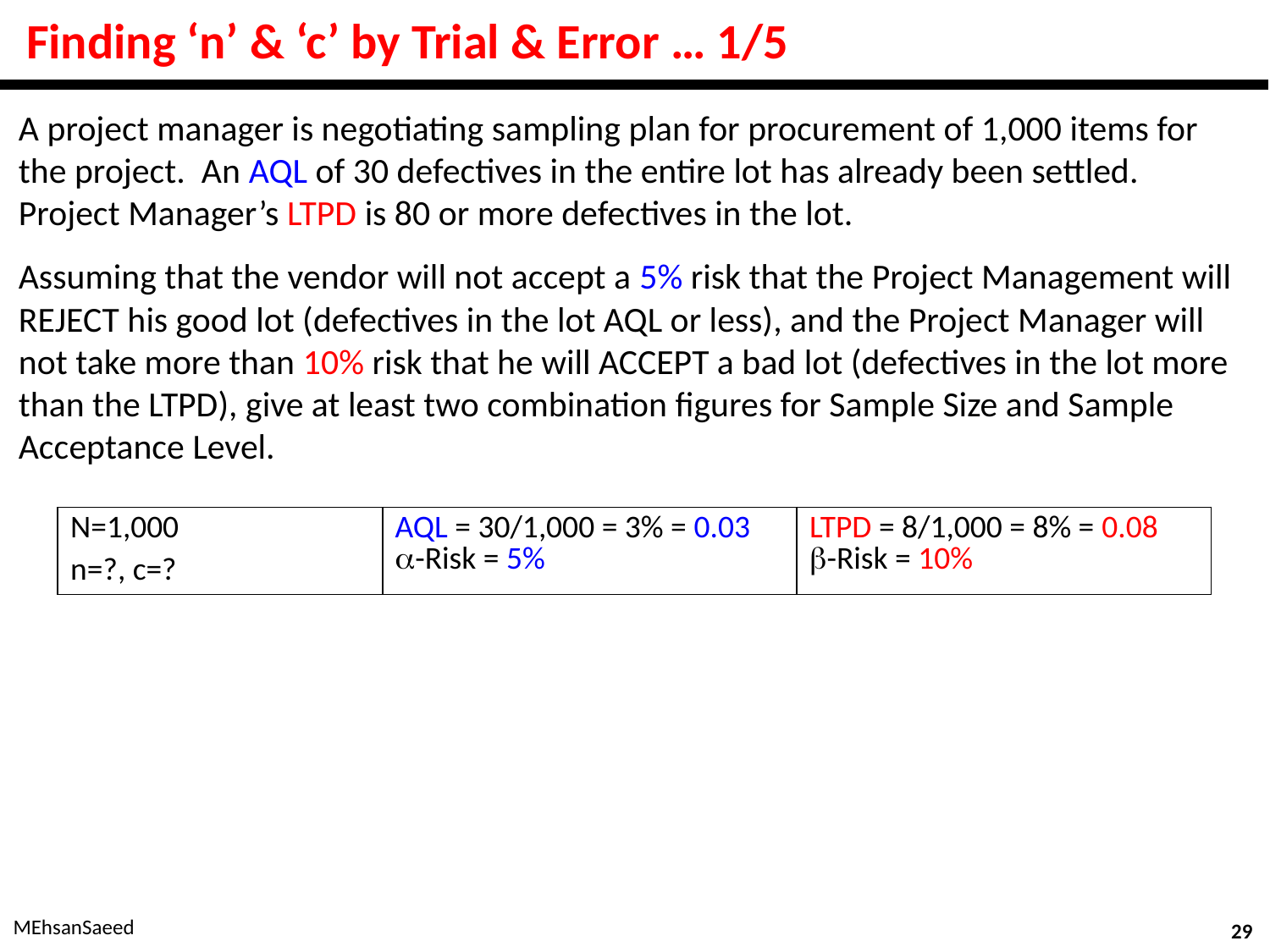

# Finding ‘n’ & ‘c’ by Trial & Error … 1/5
A project manager is negotiating sampling plan for procurement of 1,000 items for the project.  An AQL of 30 defectives in the entire lot has already been settled.  Project Manager’s LTPD is 80 or more defectives in the lot.
Assuming that the vendor will not accept a 5% risk that the Project Management will REJECT his good lot (defectives in the lot AQL or less), and the Project Manager will not take more than 10% risk that he will ACCEPT a bad lot (defectives in the lot more than the LTPD), give at least two combination figures for Sample Size and Sample Acceptance Level.

| N=1,000 n=?, c=? | AQL = 30/1,000 = 3% = 0.03 α-Risk = 5% | LTPD = 8/1,000 = 8% = 0.08 β-Risk = 10% |
| --- | --- | --- |

MEhsanSaeed
29